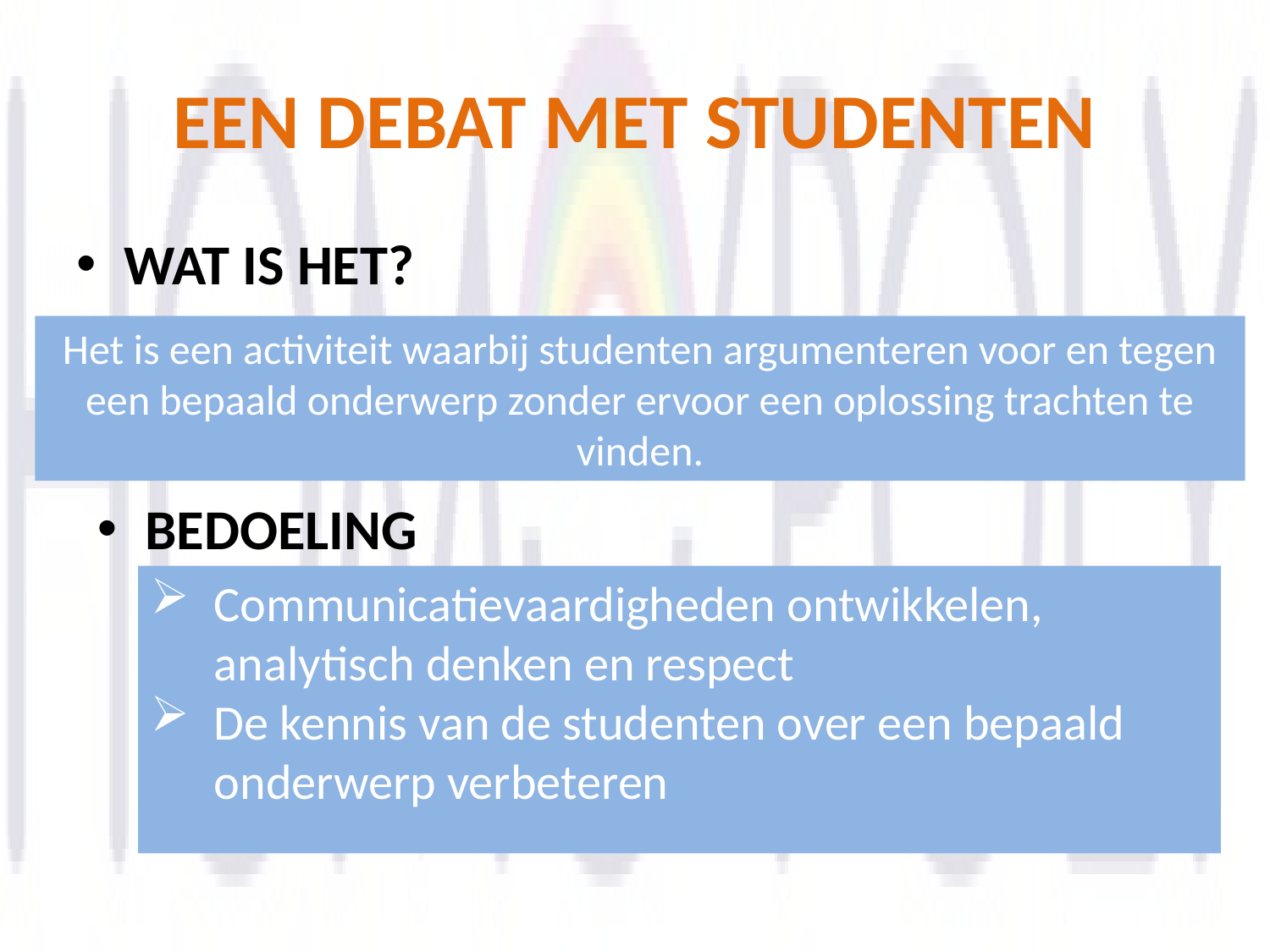

# EEN DEBAT MET STUDENTEN
WAT IS HET?

Het is een activiteit waarbij studenten argumenteren voor en tegen een bepaald onderwerp zonder ervoor een oplossing trachten te vinden.
BEDOELING

Communicatievaardigheden ontwikkelen, analytisch denken en respect
De kennis van de studenten over een bepaald onderwerp verbeteren